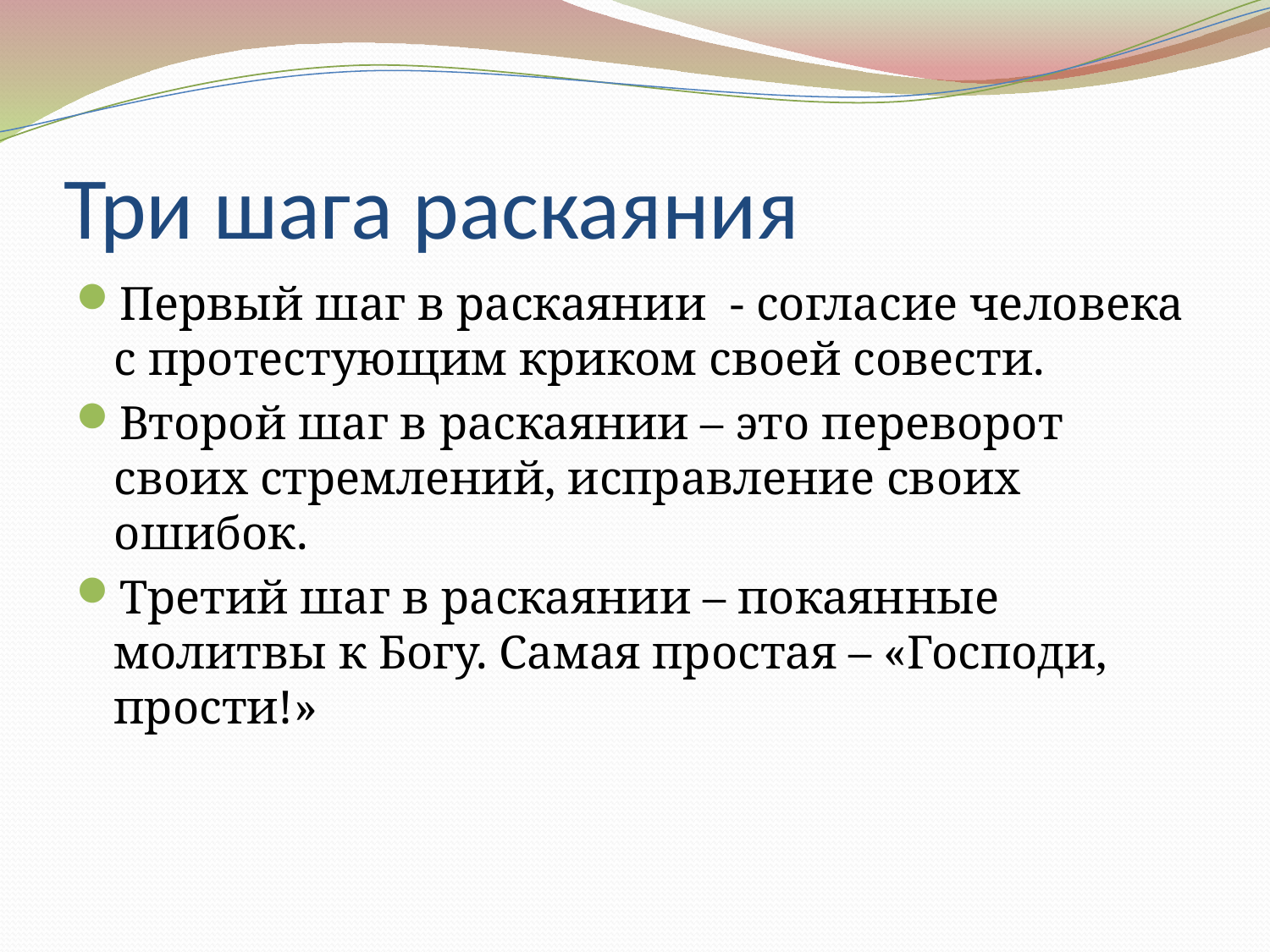

# Три шага раскаяния
Первый шаг в раскаянии  - согласие человека с протестующим криком своей совести.
Второй шаг в раскаянии – это переворот своих стремлений, исправление своих ошибок.
Третий шаг в раскаянии – покаянные молитвы к Богу. Самая простая – «Господи, прости!»